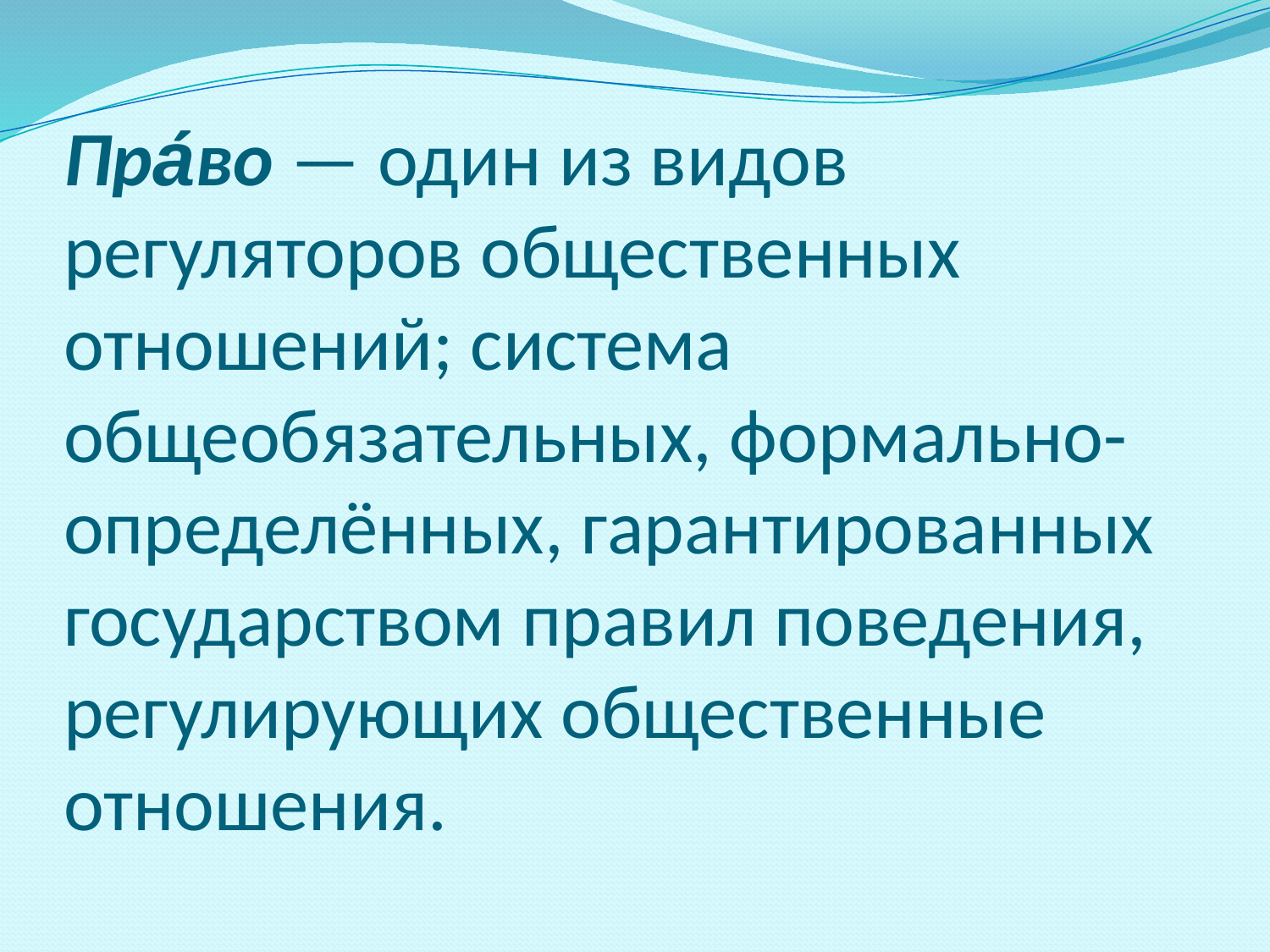

# Пра́во — один из видов регуляторов общественных отношений; система общеобязательных, формально-определённых, гарантированных государством правил поведения, регулирующих общественные отношения.